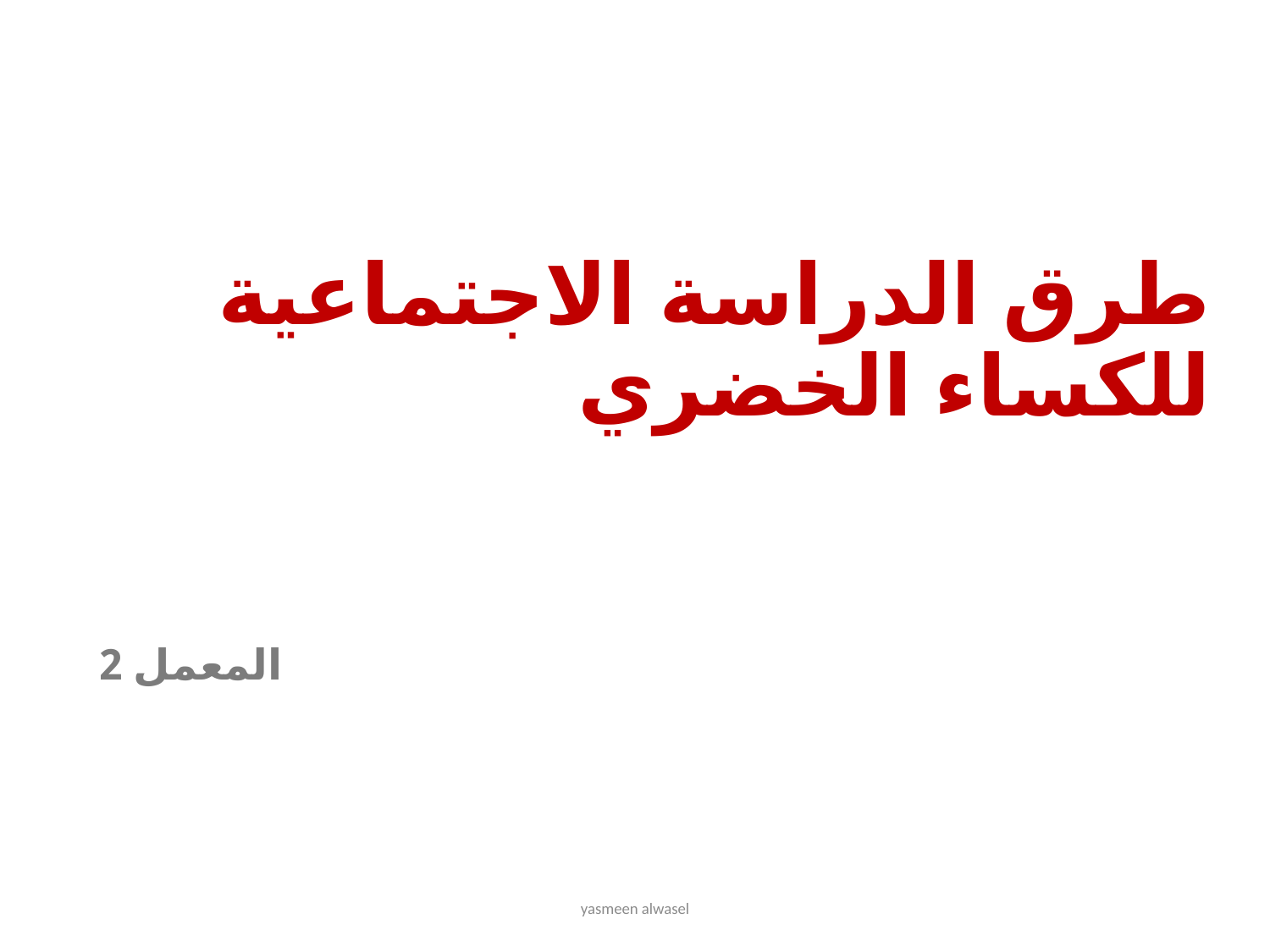

# طرق الدراسة الاجتماعية للكساء الخضري
المعمل 2
yasmeen alwasel